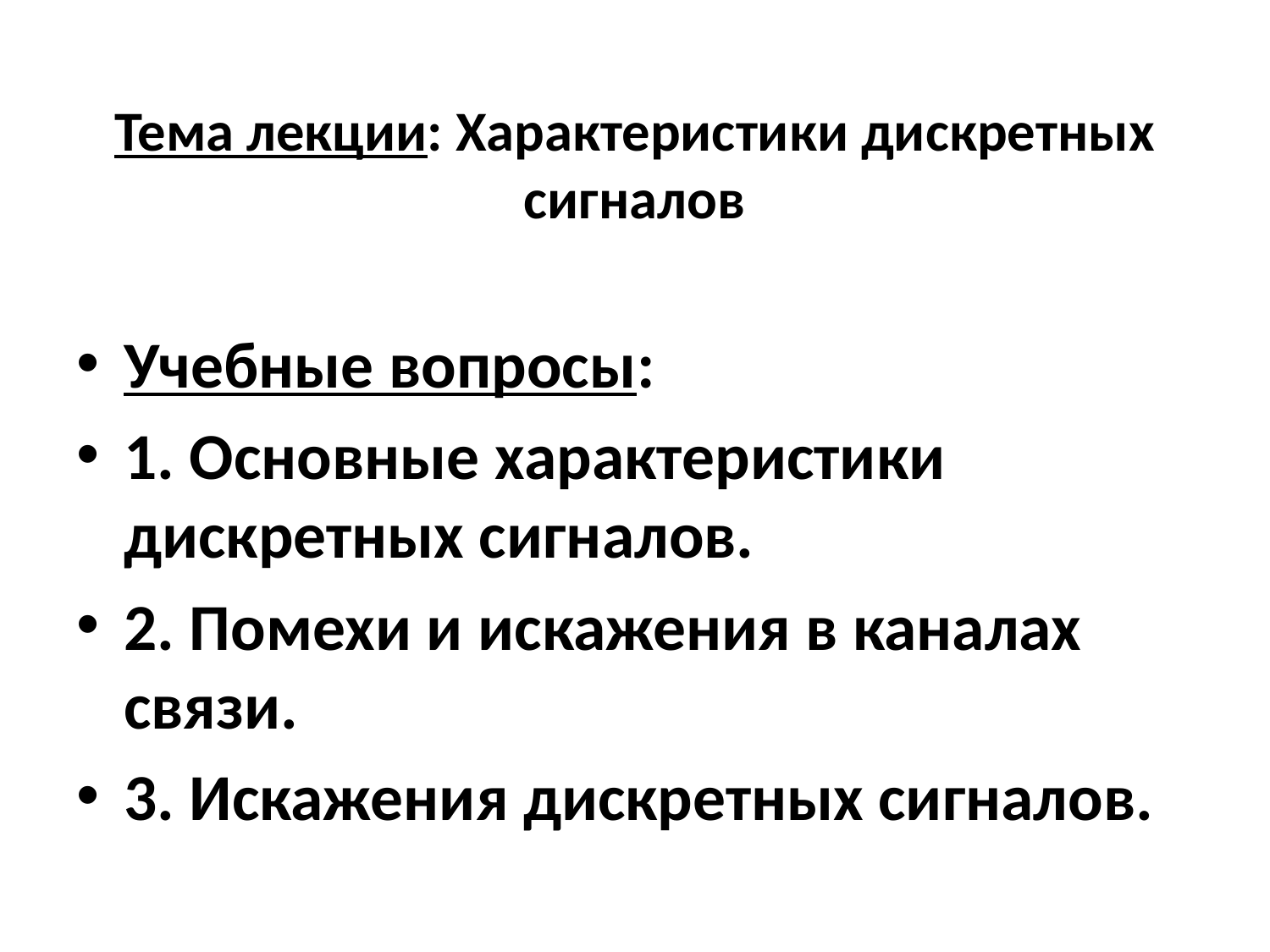

# Тема лекции: Характеристики дискретных сигналов
Учебные вопросы:
1. Основные характеристики дискретных сигналов.
2. Помехи и искажения в каналах связи.
3. Искажения дискретных сигналов.